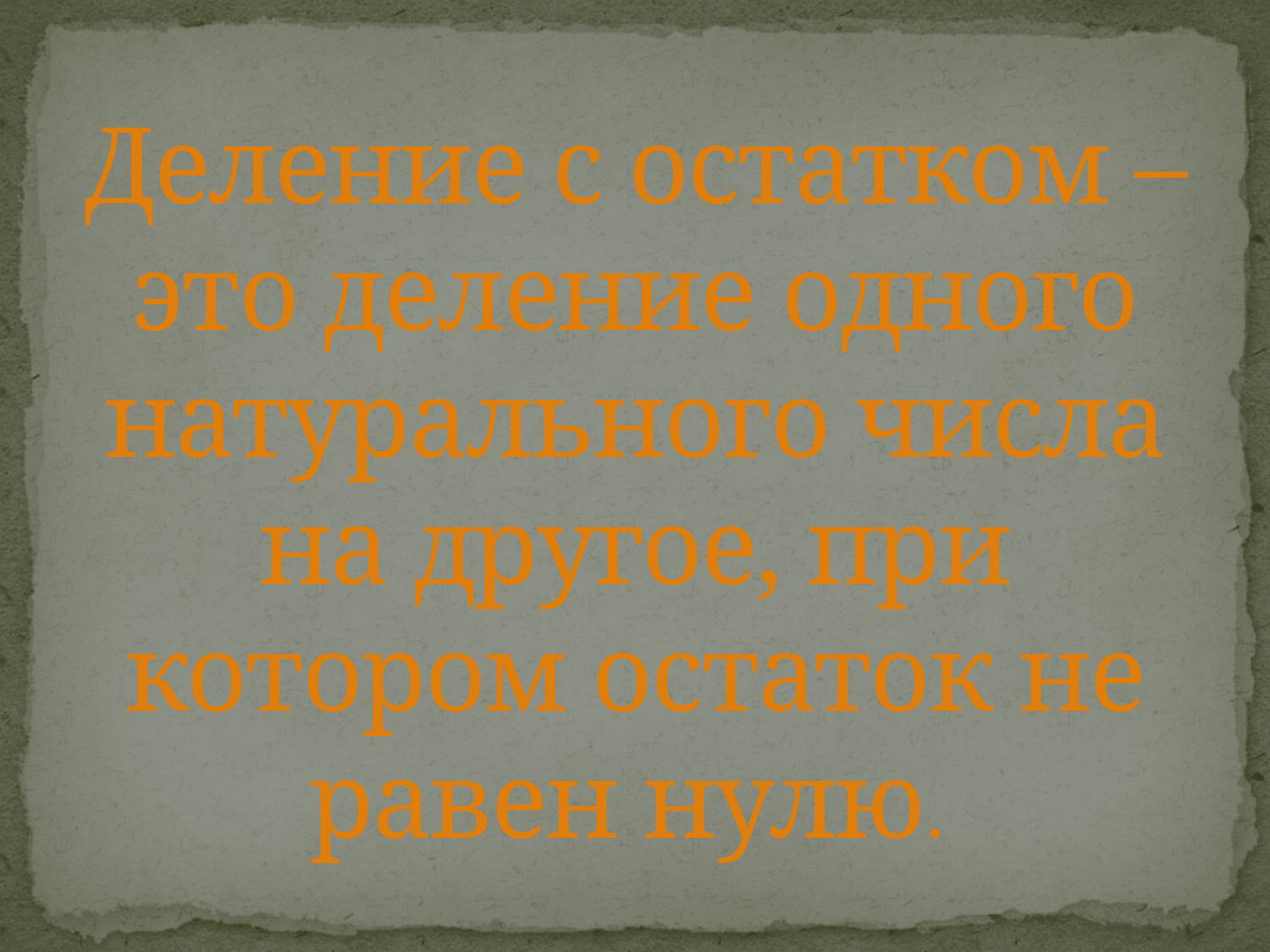

# Деление с остатком – это деление одного натурального числа на другое, при котором остаток не равен нулю.